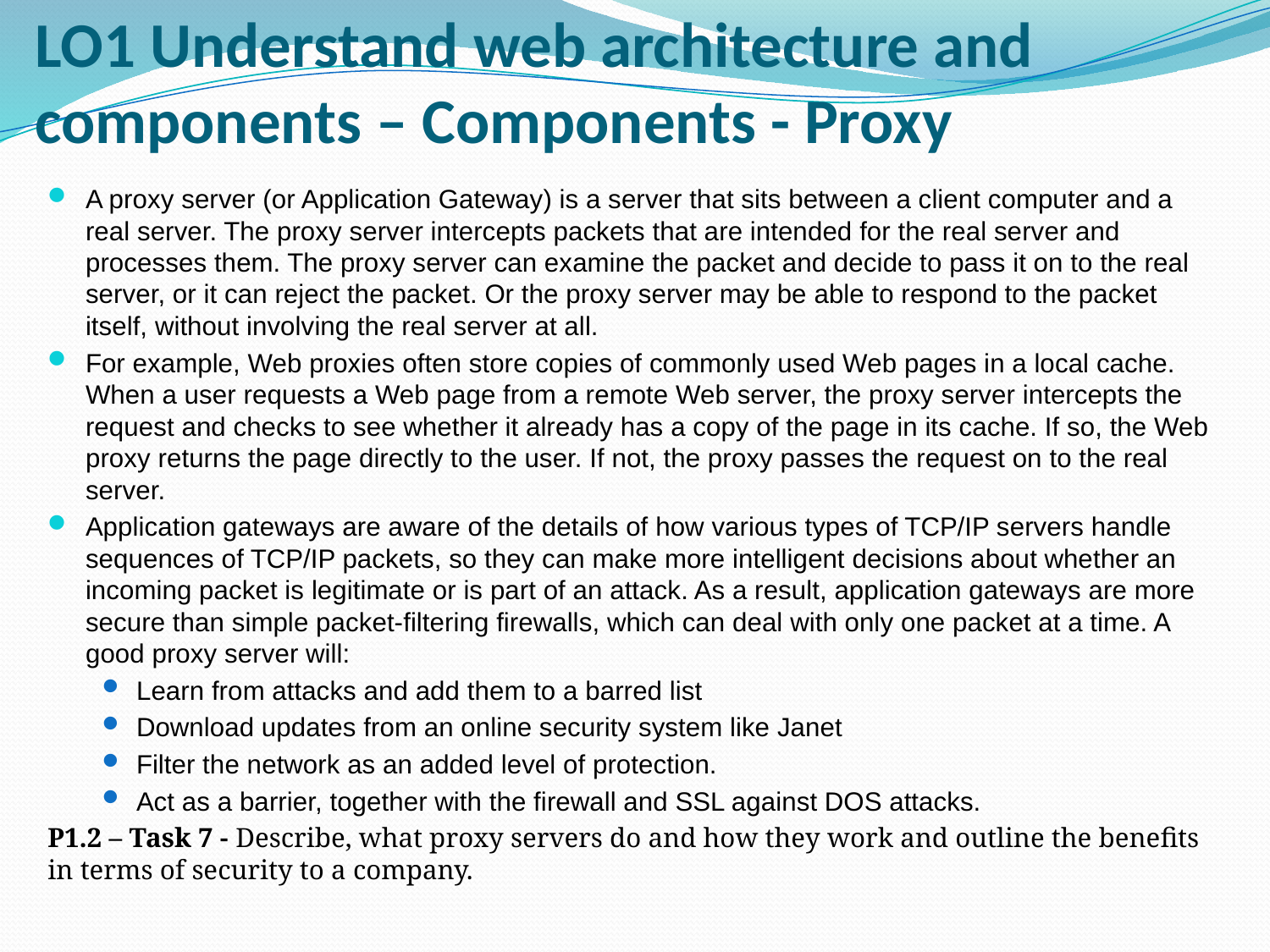

# LO1 Understand web architecture and components – Components - Proxy
A proxy server (or Application Gateway) is a server that sits between a client computer and a real server. The proxy server intercepts packets that are intended for the real server and processes them. The proxy server can examine the packet and decide to pass it on to the real server, or it can reject the packet. Or the proxy server may be able to respond to the packet itself, without involving the real server at all.
For example, Web proxies often store copies of commonly used Web pages in a local cache. When a user requests a Web page from a remote Web server, the proxy server intercepts the request and checks to see whether it already has a copy of the page in its cache. If so, the Web proxy returns the page directly to the user. If not, the proxy passes the request on to the real server.
Application gateways are aware of the details of how various types of TCP/IP servers handle sequences of TCP/IP packets, so they can make more intelligent decisions about whether an incoming packet is legitimate or is part of an attack. As a result, application gateways are more secure than simple packet-filtering firewalls, which can deal with only one packet at a time. A good proxy server will:
Learn from attacks and add them to a barred list
Download updates from an online security system like Janet
Filter the network as an added level of protection.
Act as a barrier, together with the firewall and SSL against DOS attacks.
P1.2 – Task 7 - Describe, what proxy servers do and how they work and outline the benefits in terms of security to a company.